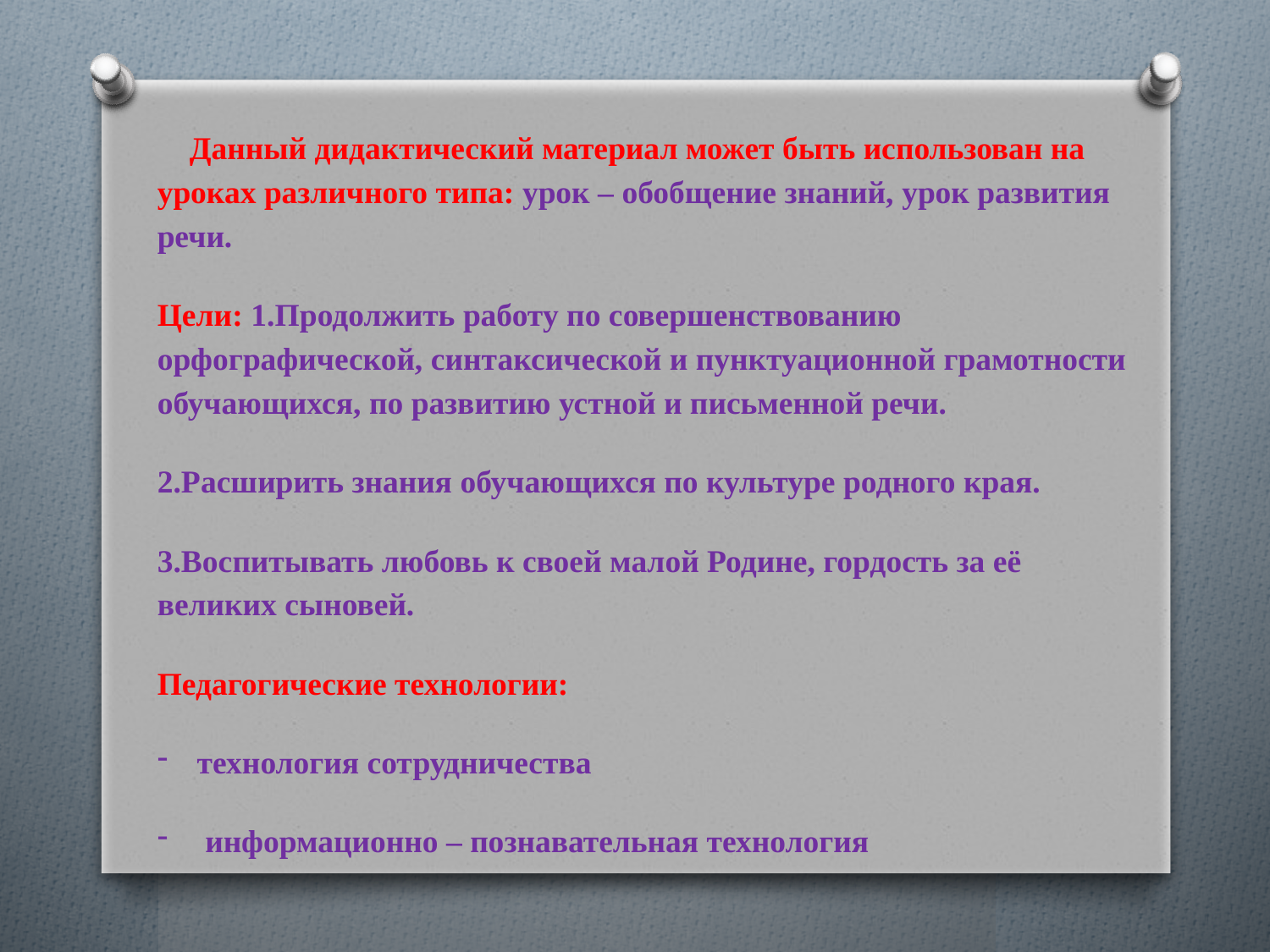

Данный дидактический материал может быть использован на уроках различного типа: урок – обобщение знаний, урок развития речи.
Цели: 1.Продолжить работу по совершенствованию орфографической, синтаксической и пунктуационной грамотности обучающихся, по развитию устной и письменной речи.
2.Расширить знания обучающихся по культуре родного края.
3.Воспитывать любовь к своей малой Родине, гордость за её великих сыновей.
Педагогические технологии:
технология сотрудничества
 информационно – познавательная технология